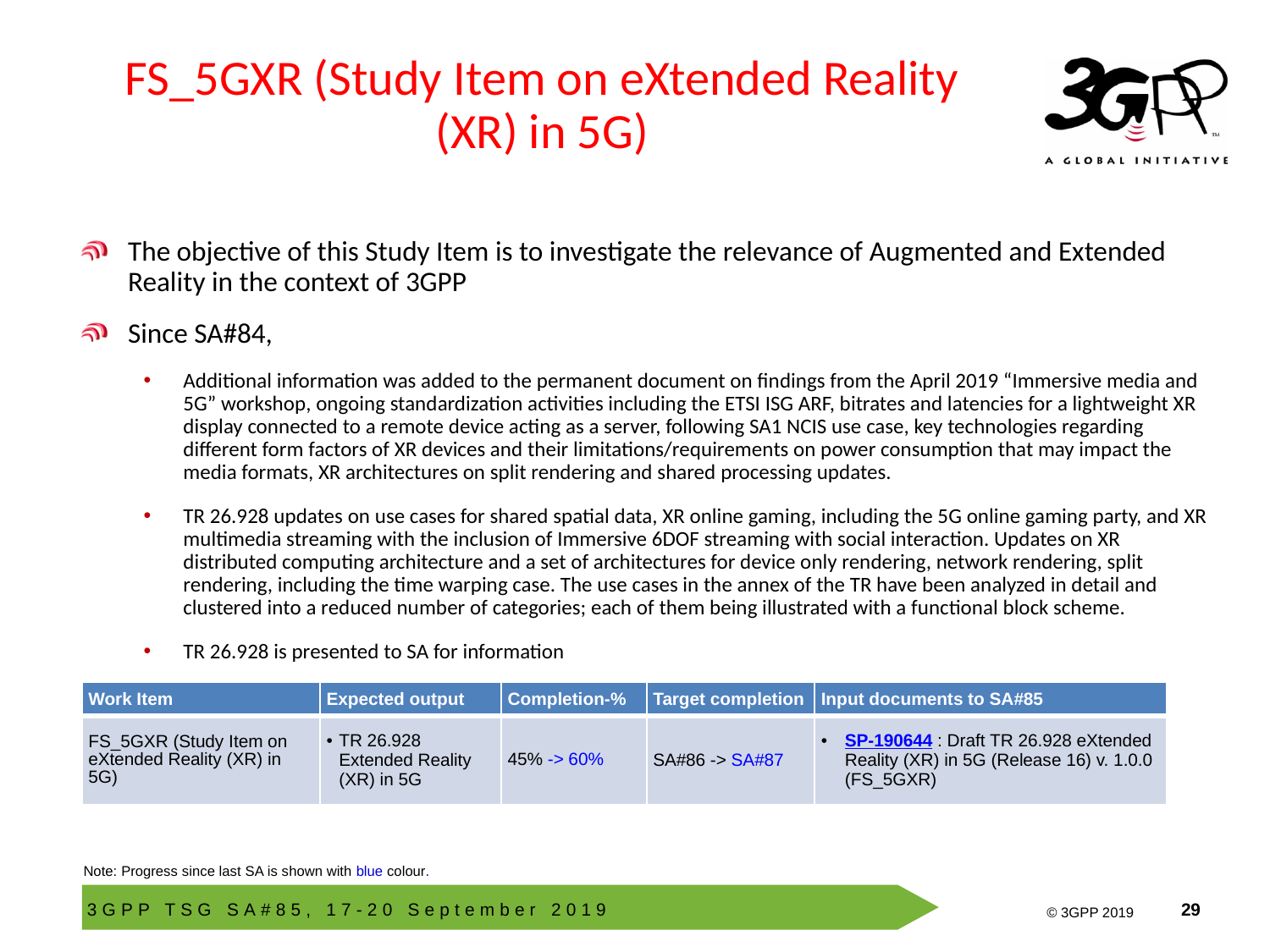

# FS_5GXR (Study Item on eXtended Reality (XR) in 5G)
The objective of this Study Item is to investigate the relevance of Augmented and Extended Reality in the context of 3GPP
Since SA#84,
Additional information was added to the permanent document on findings from the April 2019 “Immersive media and 5G” workshop, ongoing standardization activities including the ETSI ISG ARF, bitrates and latencies for a lightweight XR display connected to a remote device acting as a server, following SA1 NCIS use case, key technologies regarding different form factors of XR devices and their limitations/requirements on power consumption that may impact the media formats, XR architectures on split rendering and shared processing updates.
TR 26.928 updates on use cases for shared spatial data, XR online gaming, including the 5G online gaming party, and XR multimedia streaming with the inclusion of Immersive 6DOF streaming with social interaction. Updates on XR distributed computing architecture and a set of architectures for device only rendering, network rendering, split rendering, including the time warping case. The use cases in the annex of the TR have been analyzed in detail and clustered into a reduced number of categories; each of them being illustrated with a functional block scheme.
TR 26.928 is presented to SA for information
WID: SP-180667

| Work Item | Expected output | Completion-% | Target completion | Input documents to SA#85 |
| --- | --- | --- | --- | --- |
| FS\_5GXR (Study Item on eXtended Reality (XR) in 5G) | TR 26.928 Extended Reality (XR) in 5G | 45% -> 60% | SA#86 -> SA#87 | SP-190644 : Draft TR 26.928 eXtended Reality (XR) in 5G (Release 16) v. 1.0.0 (FS\_5GXR) |
Note: Progress since last SA is shown with blue colour.